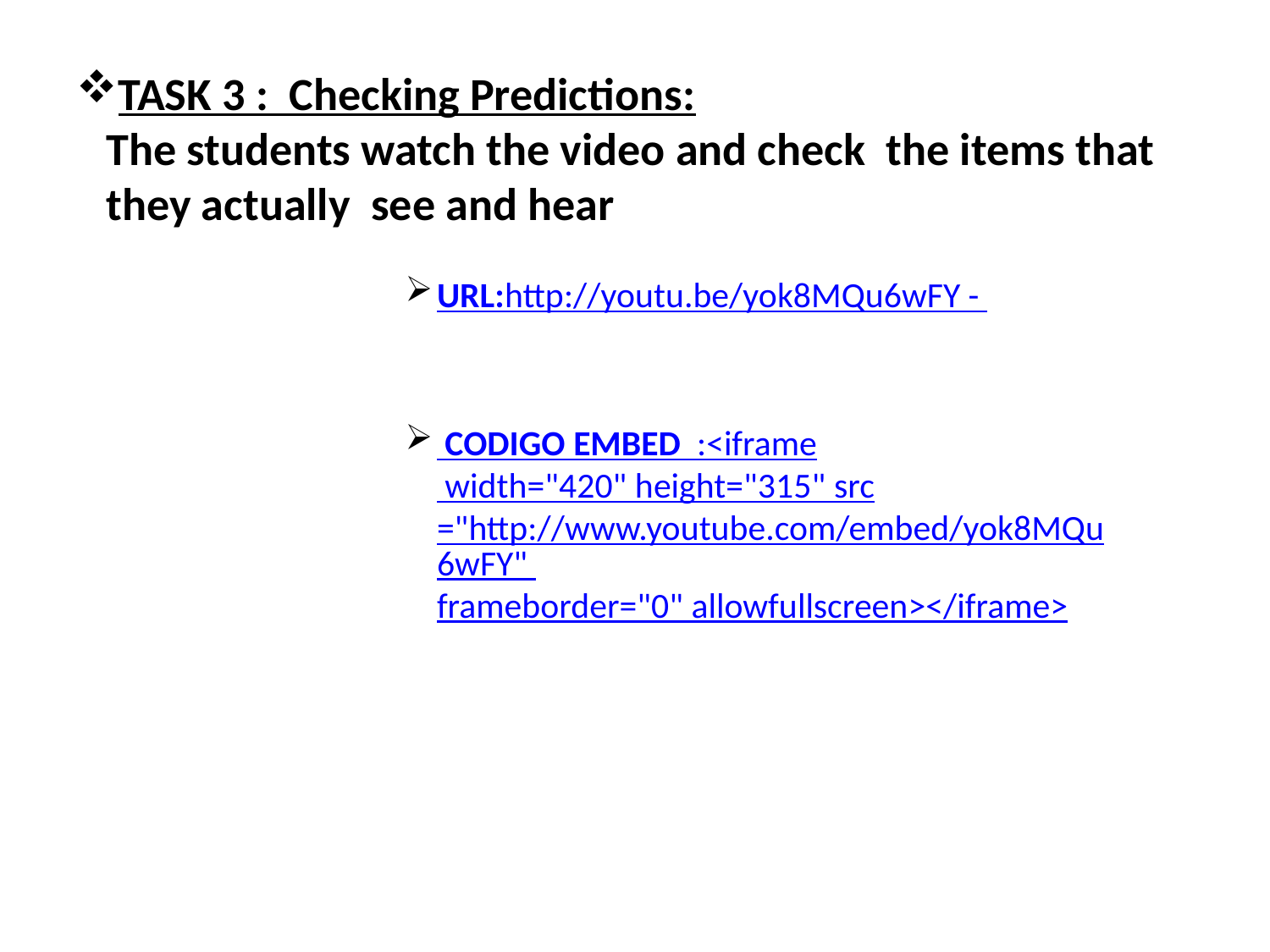

# TASK 3 :  Checking Predictions: The students watch the video and check  the items that they actually  see and hear
URL:http://youtu.be/yok8MQu6wFY -

 CODIGO EMBED  :<iframe width="420" height="315" src="http://www.youtube.com/embed/yok8MQu6wFY" frameborder="0" allowfullscreen></iframe>